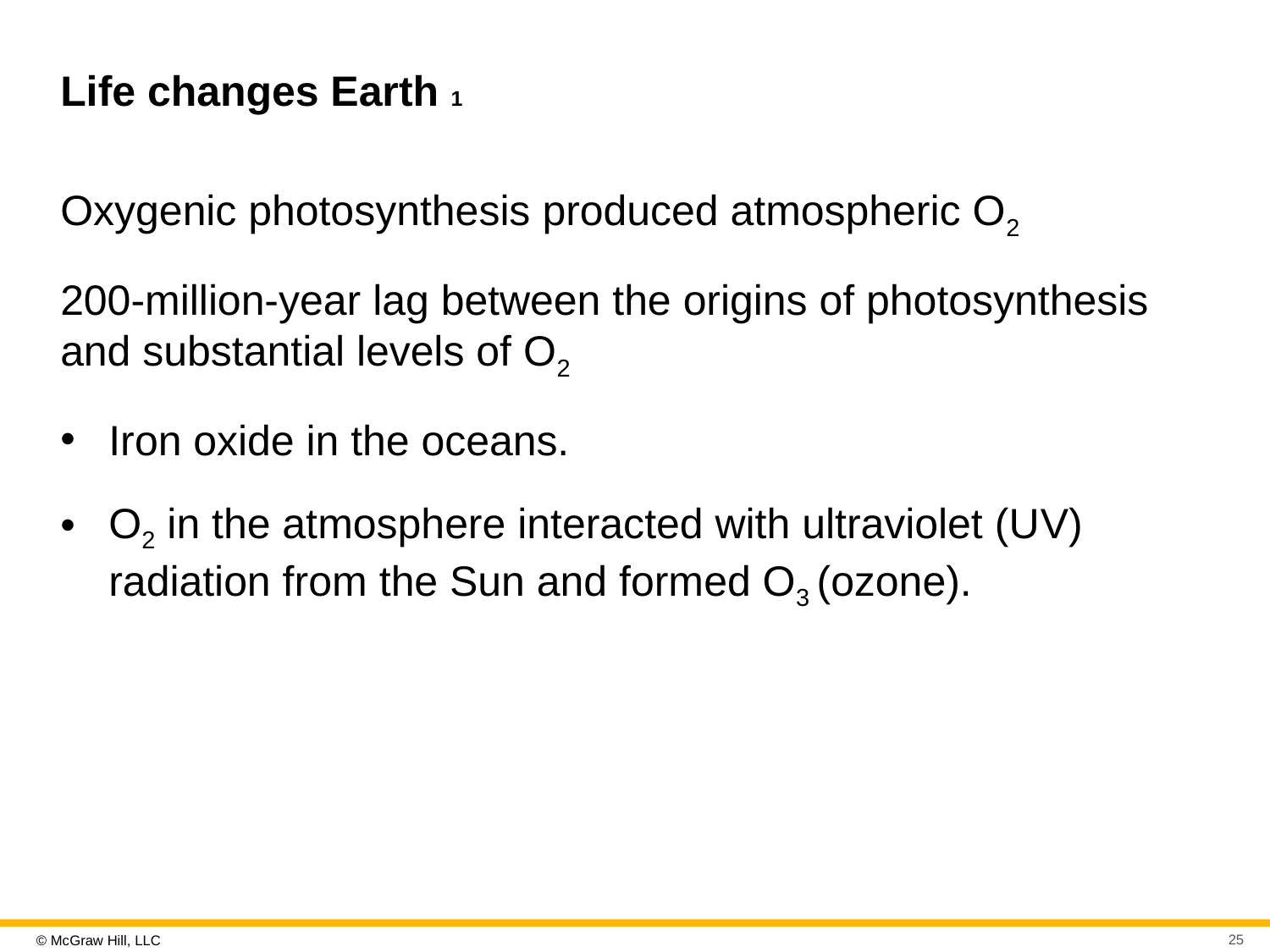

# Life changes Earth 1
Oxygenic photosynthesis produced atmospheric O2
200-million-year lag between the origins of photosynthesis and substantial levels of O2
Iron oxide in the oceans.
O2 in the atmosphere interacted with ultraviolet (U V) radiation from the Sun and formed O3 (ozone).
25